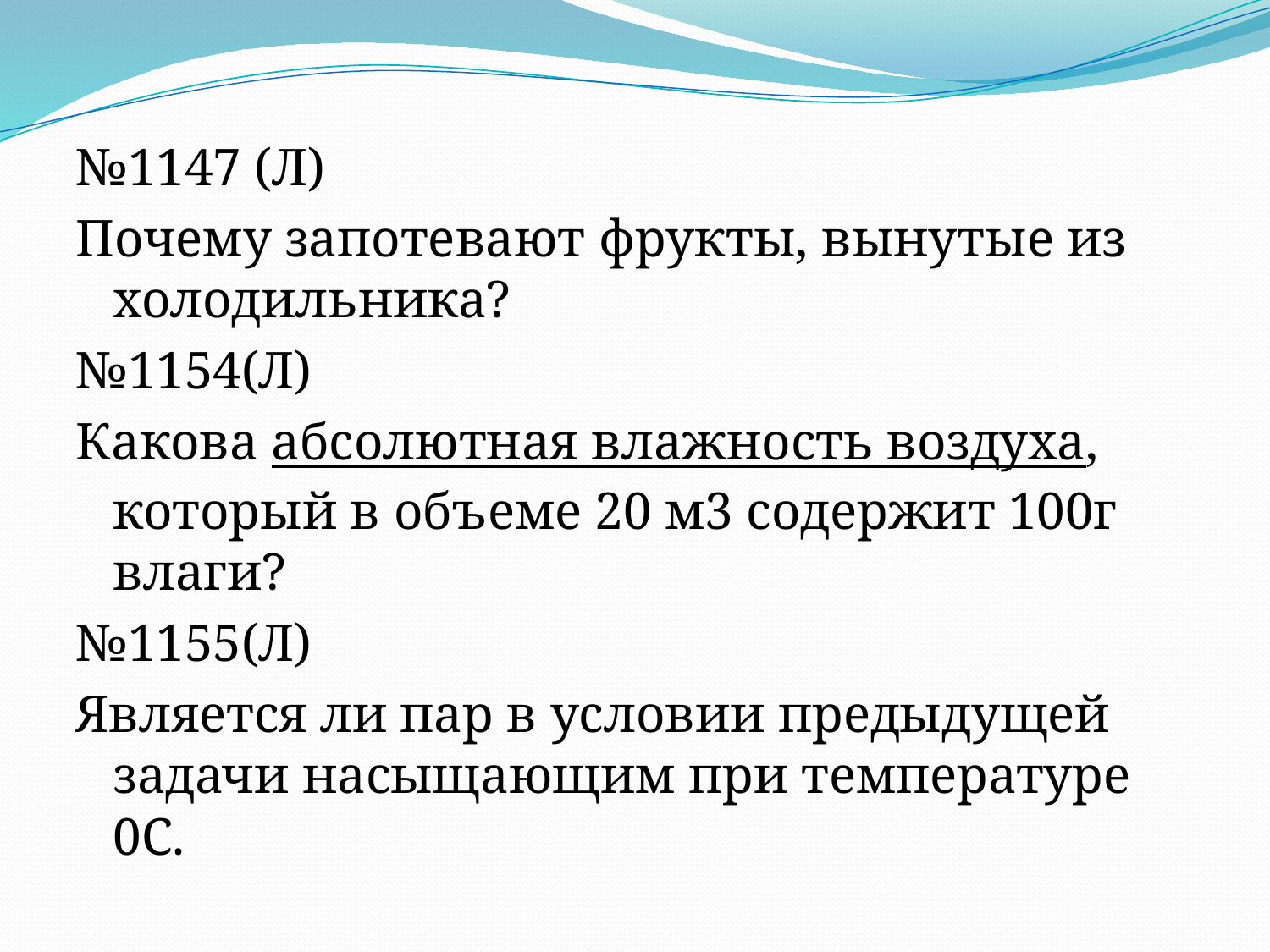

№1147 (Л)
Почему запотевают фрукты, вынутые из холодильника?
№1154(Л)
Какова абсолютная влажность воздуха, который в объеме 20 м3 содержит 100г влаги?
№1155(Л)
Является ли пар в условии предыдущей задачи насыщающим при температуре 0С.